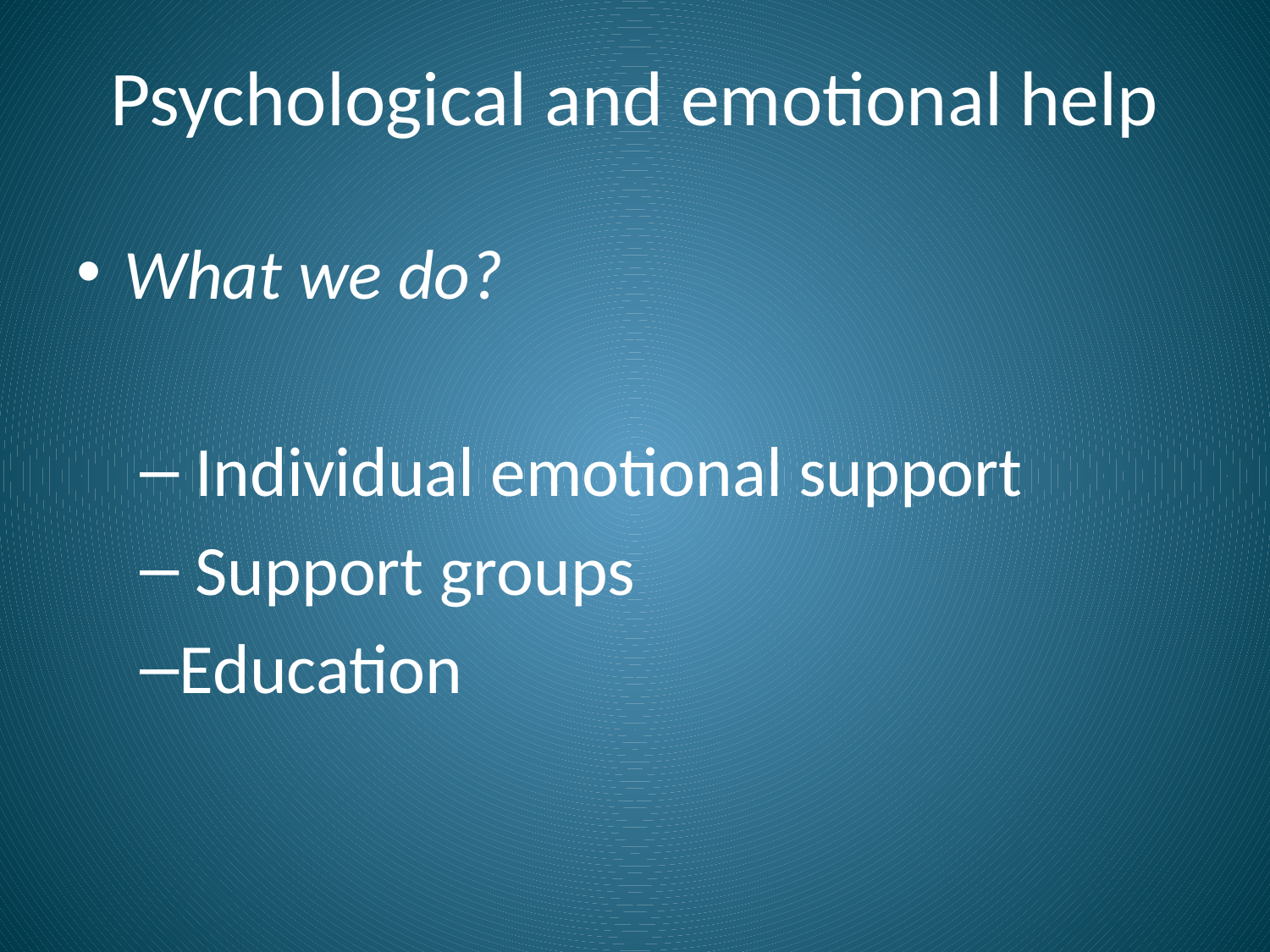

# Psychological and emotional help
What we do?

 Individual emotional support
 Support groups
Education